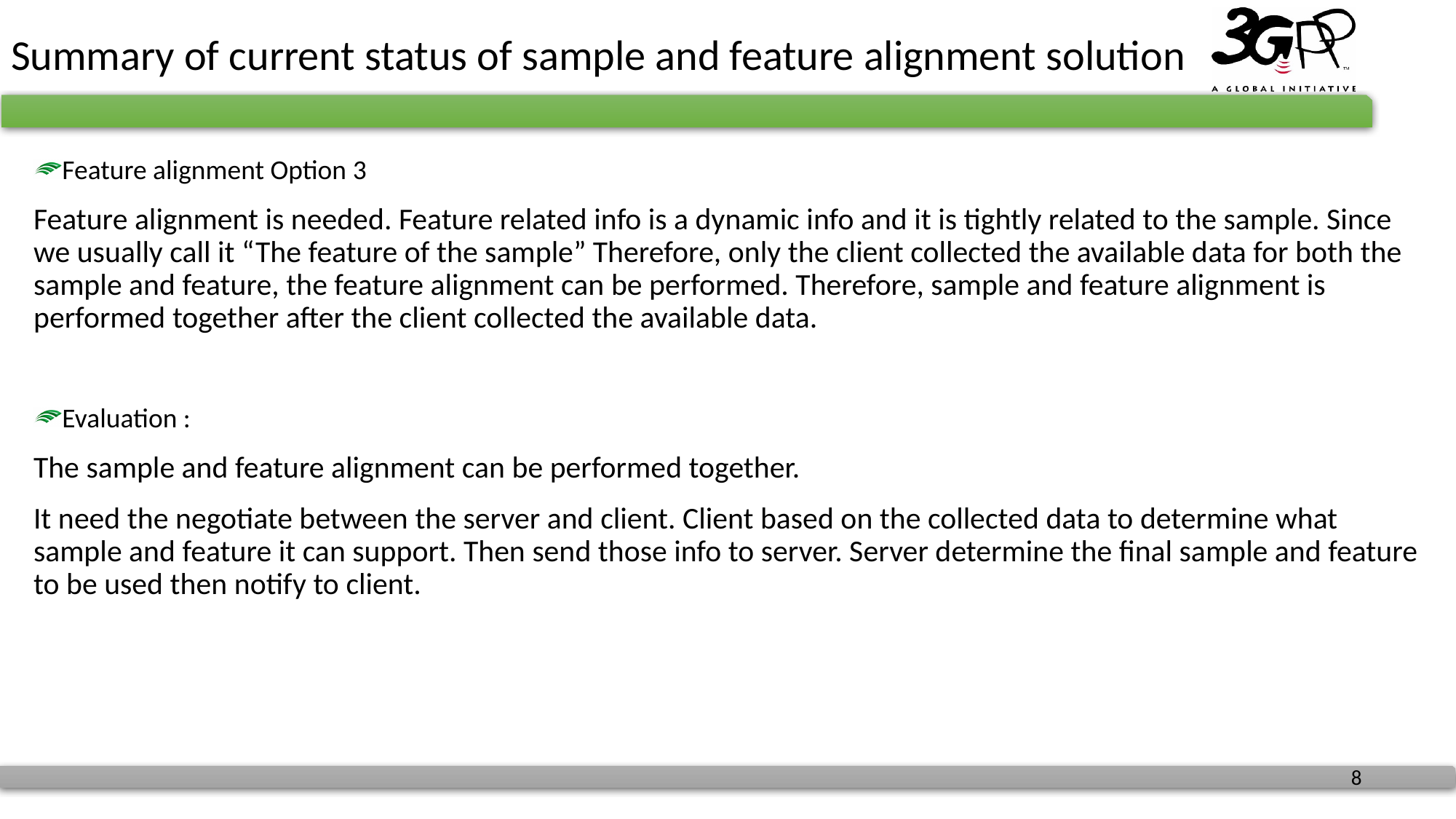

# Summary of current status of sample and feature alignment solution
Feature alignment Option 3
Feature alignment is needed. Feature related info is a dynamic info and it is tightly related to the sample. Since we usually call it “The feature of the sample” Therefore, only the client collected the available data for both the sample and feature, the feature alignment can be performed. Therefore, sample and feature alignment is performed together after the client collected the available data.

Evaluation :
The sample and feature alignment can be performed together.
It need the negotiate between the server and client. Client based on the collected data to determine what sample and feature it can support. Then send those info to server. Server determine the final sample and feature to be used then notify to client.